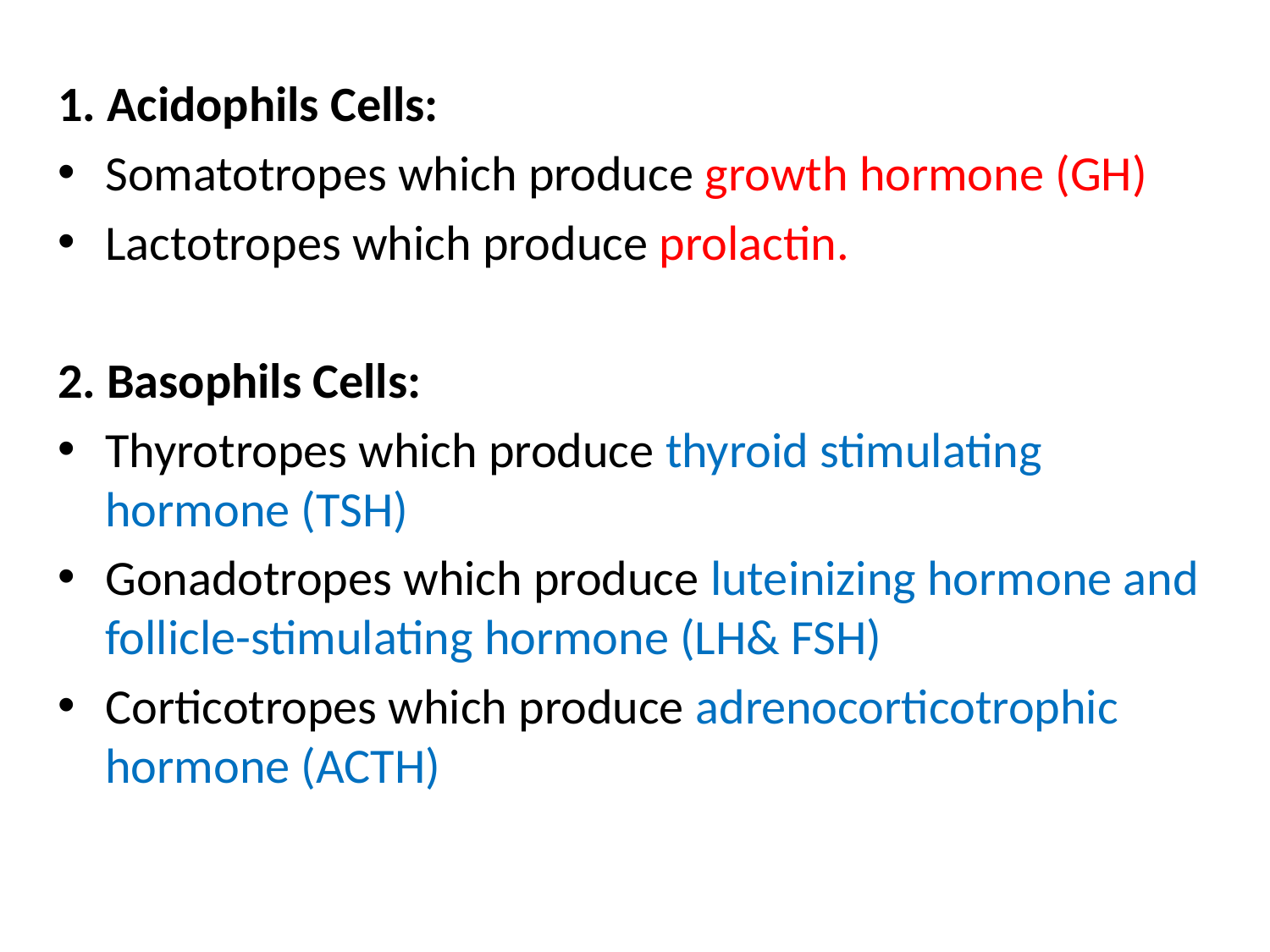

1. Acidophils Cells:
Somatotropes which produce growth hormone (GH)
Lactotropes which produce prolactin.

2. Basophils Cells:
Thyrotropes which produce thyroid stimulating hormone (TSH)
Gonadotropes which produce luteinizing hormone and follicle-stimulating hormone (LH& FSH)
Corticotropes which produce adrenocorticotrophic hormone (ACTH)